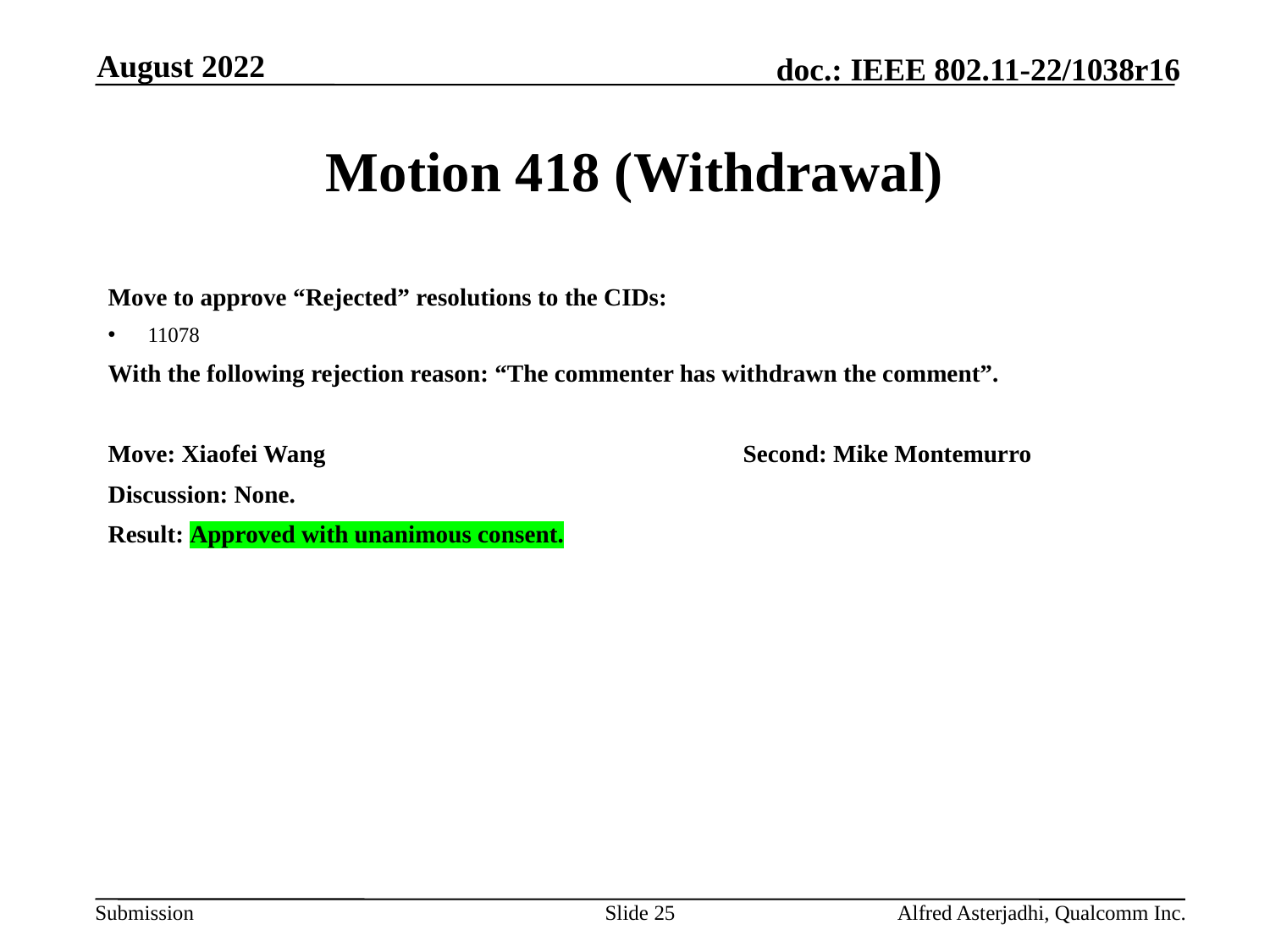

August 2022
# Motion 418 (Withdrawal)
Move to approve “Rejected” resolutions to the CIDs:
11078
With the following rejection reason: “The commenter has withdrawn the comment”.

Move: Xiaofei Wang				Second: Mike Montemurro
Discussion: None.
Result: Approved with unanimous consent.

Slide 25
Alfred Asterjadhi, Qualcomm Inc.